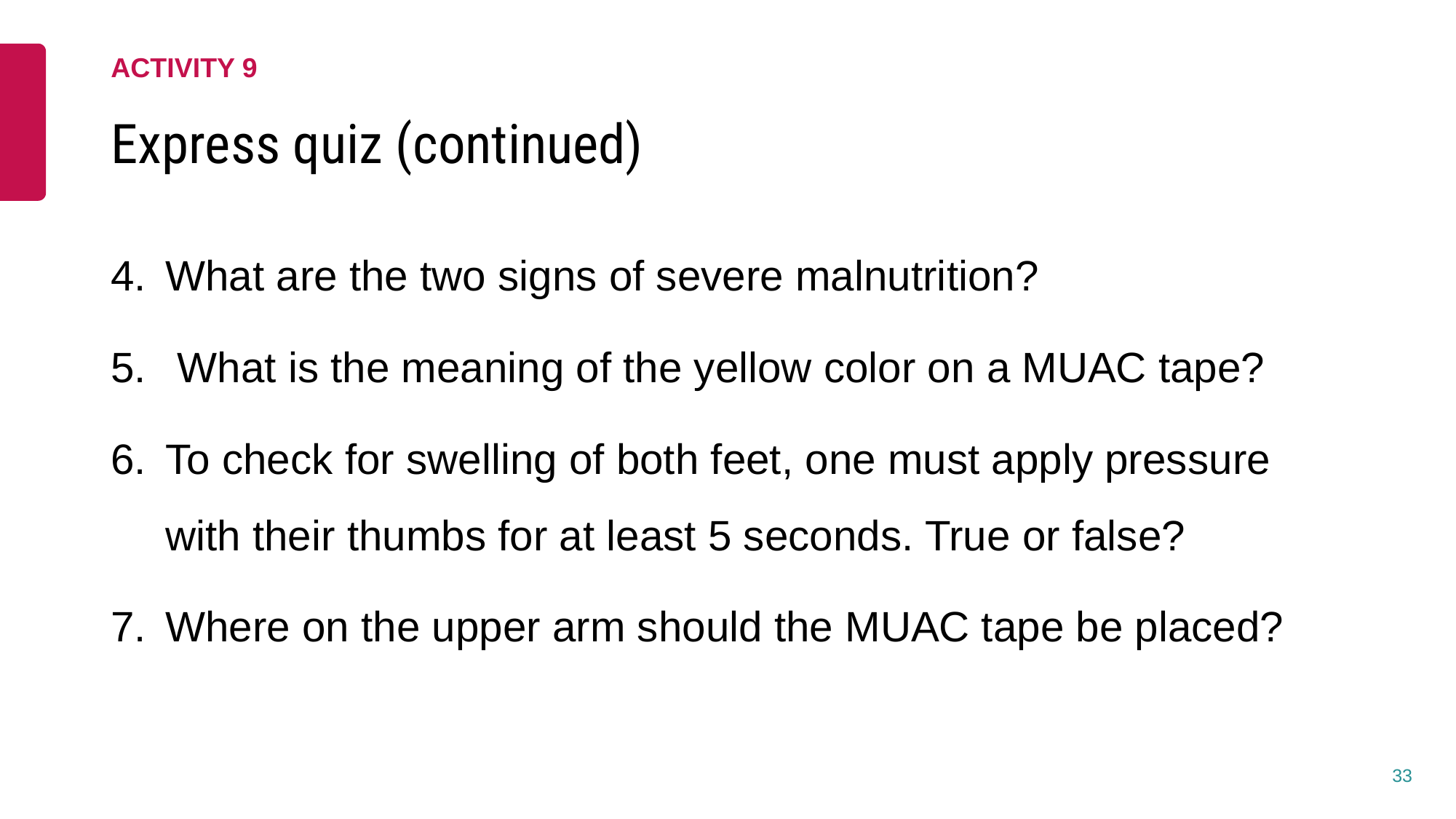

ACTIVITY 9
# Express quiz (continued)
What are the two signs of severe malnutrition?
 What is the meaning of the yellow color on a MUAC tape?
To check for swelling of both feet, one must apply pressure with their thumbs for at least 5 seconds. True or false?
Where on the upper arm should the MUAC tape be placed?

33